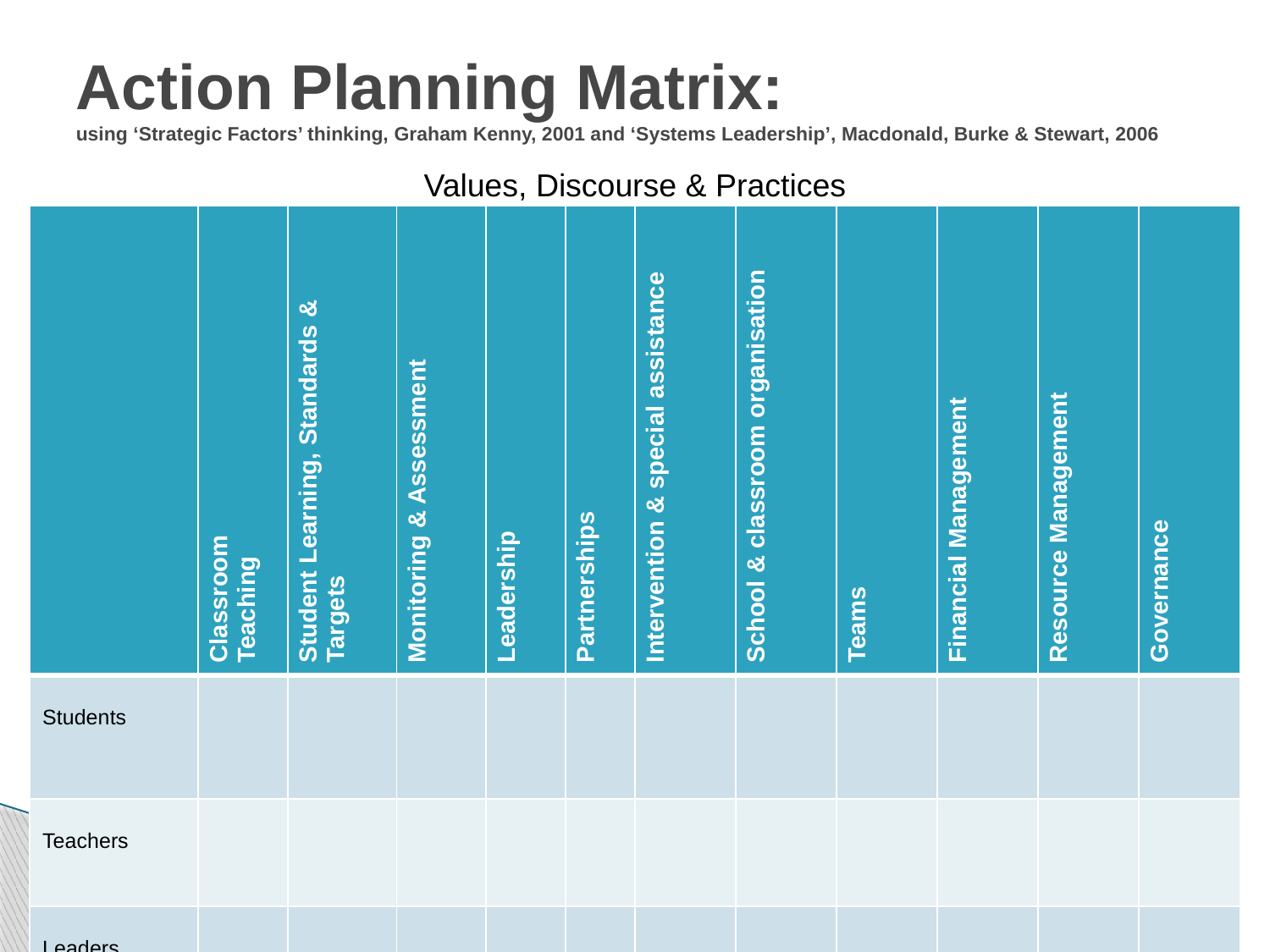

# Action Planning Matrix: using ‘Strategic Factors’ thinking, Graham Kenny, 2001 and ‘Systems Leadership’, Macdonald, Burke & Stewart, 2006
Values, Discourse & Practices
|  | Classroom Teaching | Student Learning, Standards & Targets | Monitoring & Assessment | Leadership | Partnerships | Intervention & special assistance | School & classroom organisation | Teams | Financial Management | Resource Management | Governance |
| --- | --- | --- | --- | --- | --- | --- | --- | --- | --- | --- | --- |
| Students |  |  |  |  |  |  |  |  |  |  |  |
| Teachers |  |  |  |  |  |  |  |  |  |  |  |
| Leaders |  |  |  |  |  |  |  |  |  |  |  |
| Community |  |  |  |  |  |  |  |  |  |  |  |